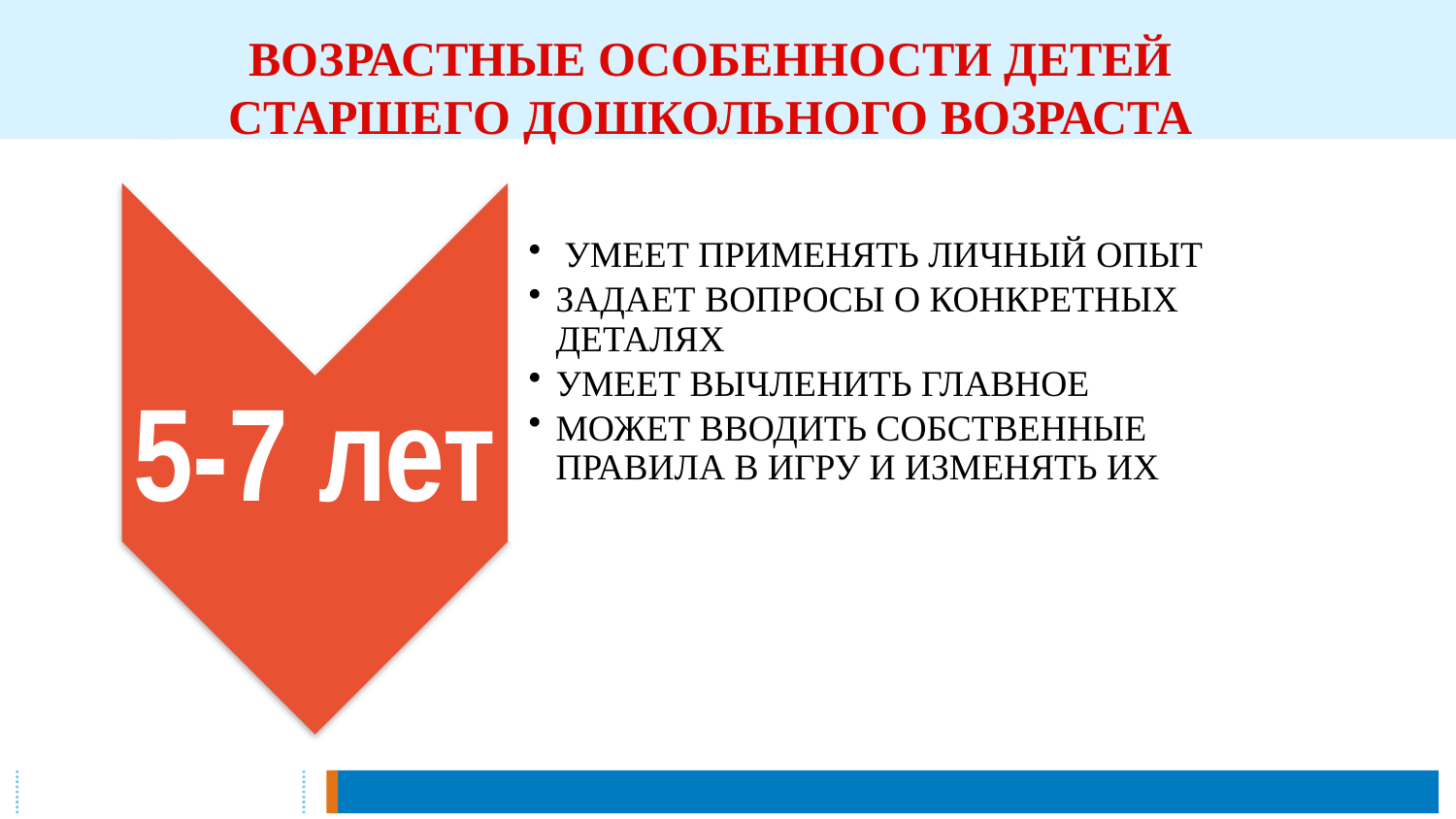

ВОЗРАСТНЫЕ ОСОБЕННОСТИ ДЕТЕЙ СТАРШЕГО ДОШКОЛЬНОГО ВОЗРАСТА

5-7 лет
 УМЕЕТ ПРИМЕНЯТЬ ЛИЧНЫЙ ОПЫТ
ЗАДАЕТ ВОПРОСЫ О КОНКРЕТНЫХ ДЕТАЛЯХ
УМЕЕТ ВЫЧЛЕНИТЬ ГЛАВНОЕ
МОЖЕТ ВВОДИТЬ СОБСТВЕННЫЕ ПРАВИЛА В ИГРУ И ИЗМЕНЯТЬ ИХ